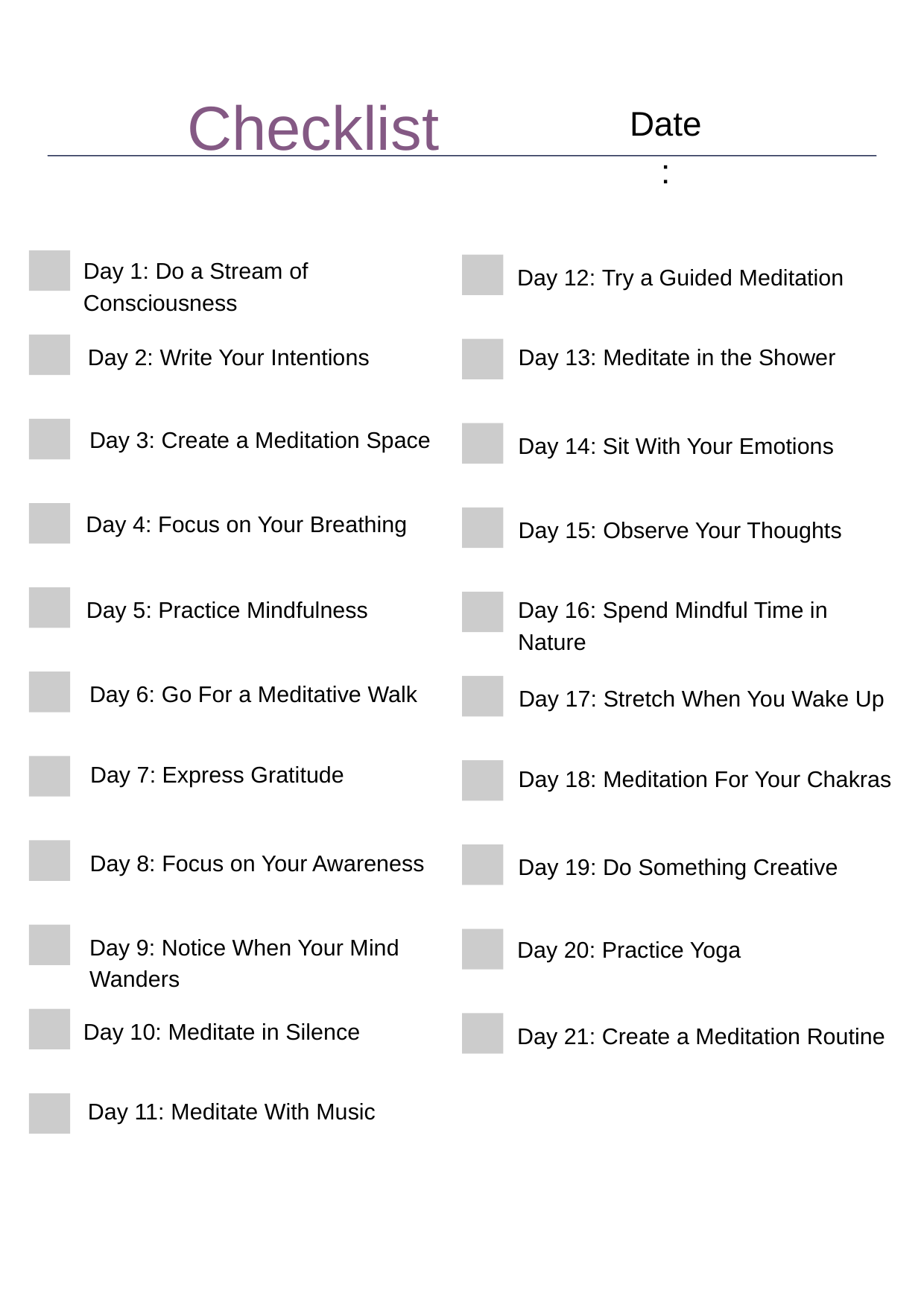

Checklist
Date:

Day 1: Do a Stream of Consciousness

Day 12: Try a Guided Meditation

Day 2: Write Your Intentions
Day 13: Meditate in the Shower

Day 3: Create a Meditation Space

Day 14: Sit With Your Emotions

Day 4: Focus on Your Breathing

Day 15: Observe Your Thoughts

Day 5: Practice Mindfulness
Day 16: Spend Mindful Time in Nature

Day 6: Go For a Meditative Walk

Day 17: Stretch When You Wake Up

Day 7: Express Gratitude

Day 18: Meditation For Your Chakras

Day 8: Focus on Your Awareness

Day 19: Do Something Creative

Day 9: Notice When Your Mind Wanders

Day 20: Practice Yoga

Day 10: Meditate in Silence

Day 21: Create a Meditation Routine
Day 11: Meditate With Music